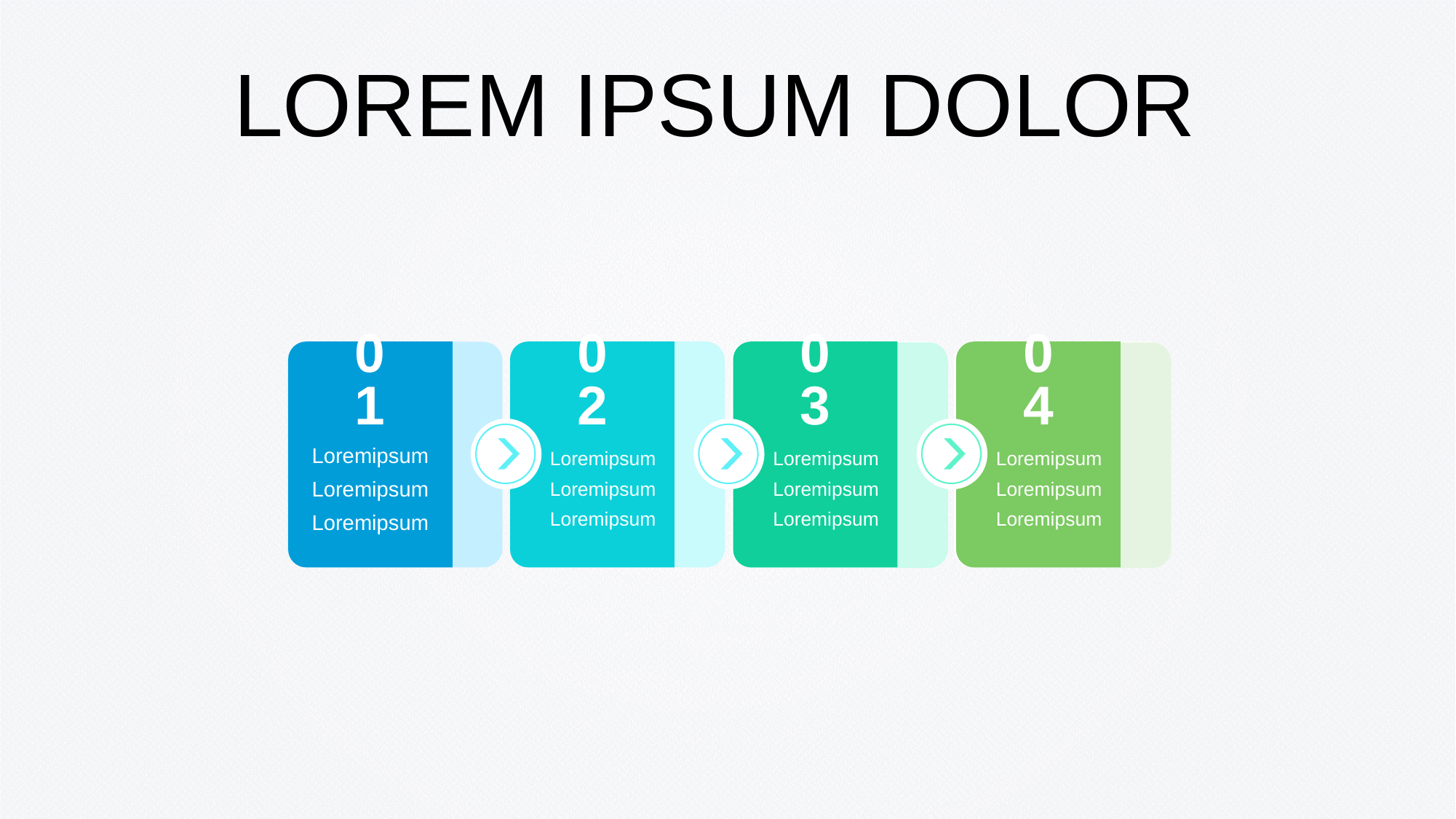

# LOREM IPSUM DOLOR
Loremipsum
Loremipsum
Loremipsum

Loremipsum
Loremipsum
Loremipsum

Loremipsum
Loremipsum
Loremipsum

Loremipsum
Loremipsum
Loremipsum

01
02
03
04